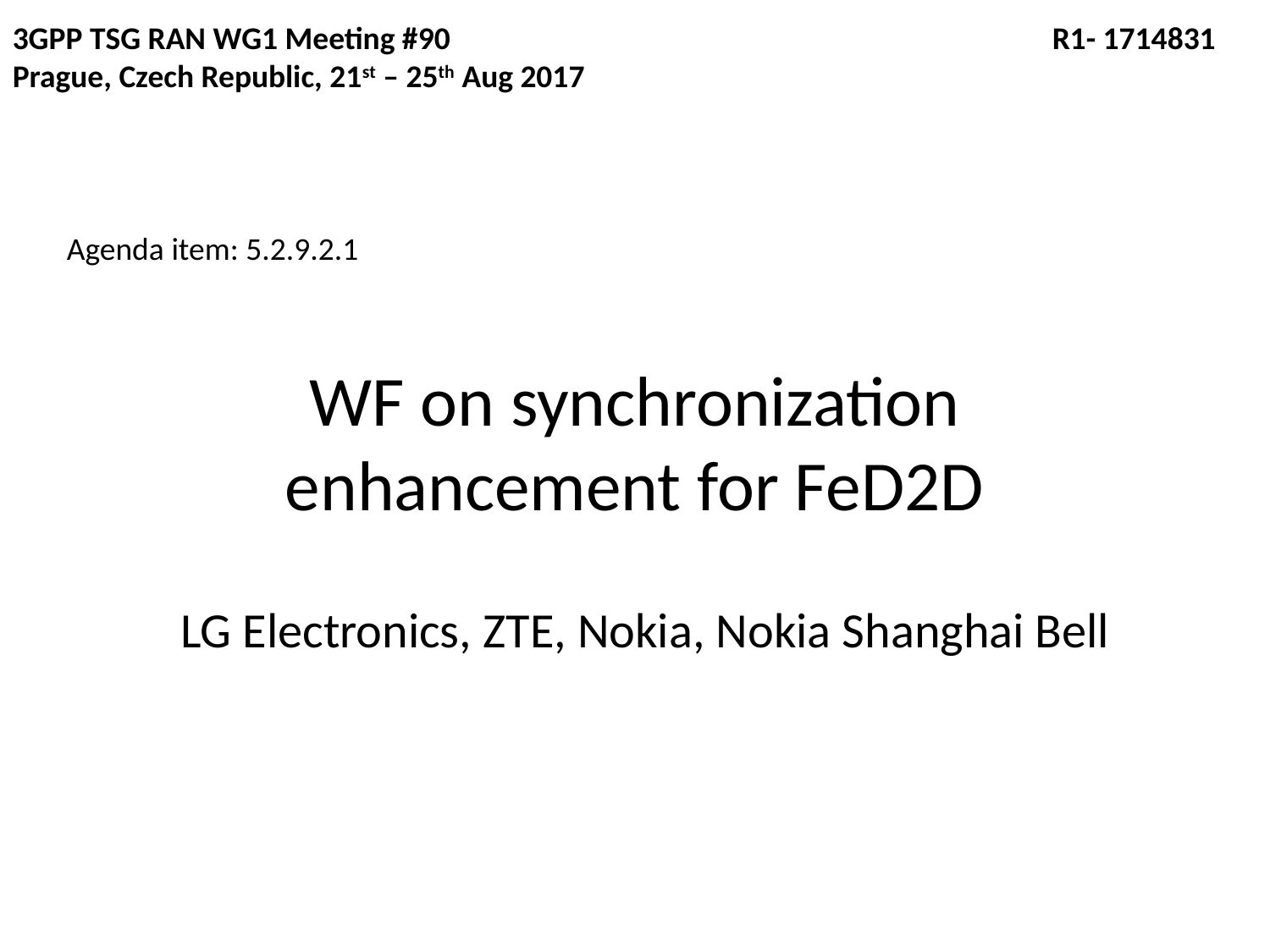

3GPP TSG RAN WG1 Meeting #90				                     R1- 1714831 Prague, Czech Republic, 21st – 25th Aug 2017
Agenda item: 5.2.9.2.1
# WF on synchronization enhancement for FeD2D
LG Electronics, ZTE, Nokia, Nokia Shanghai Bell